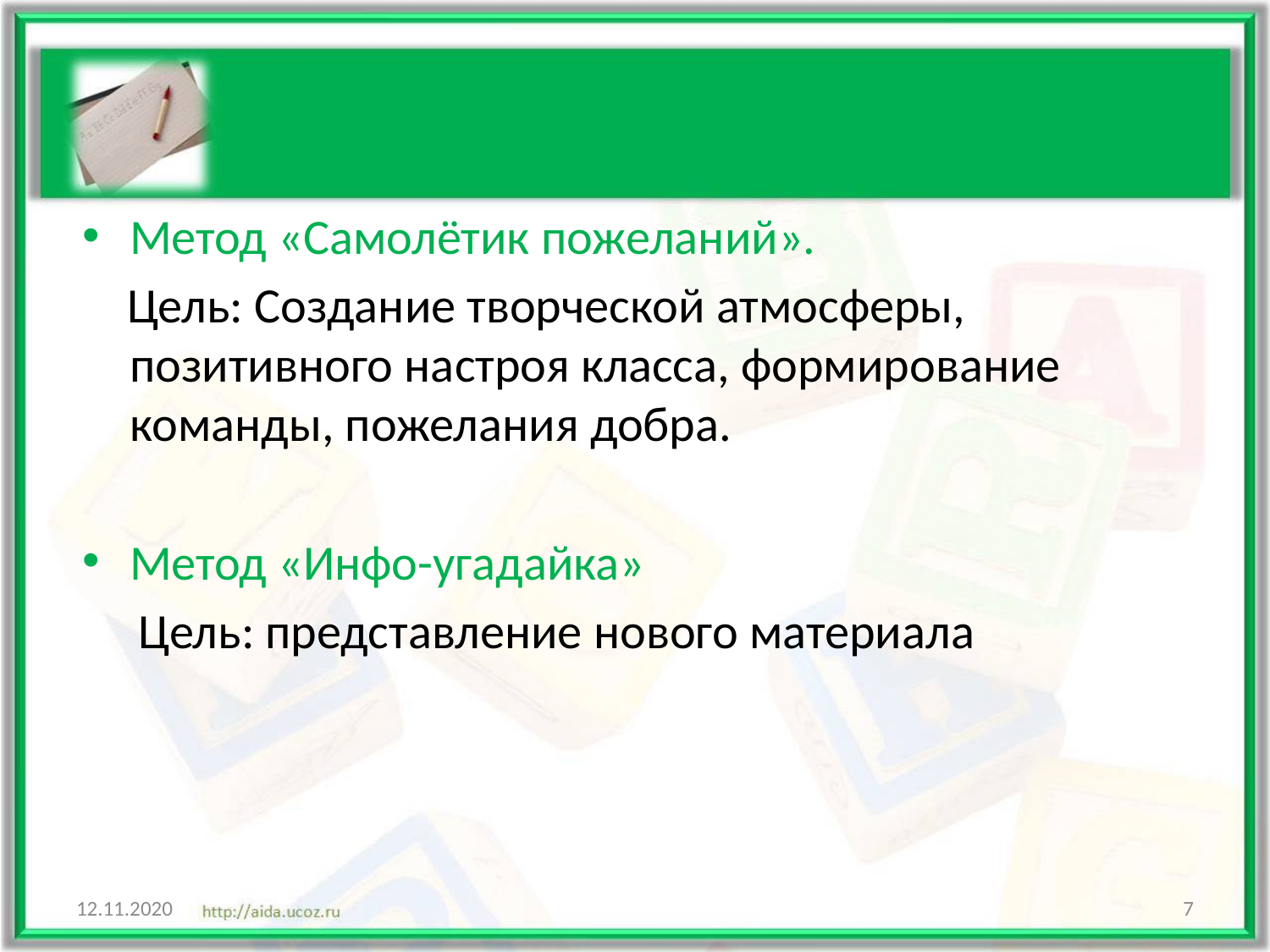

#
Метод «Самолётик пожеланий».
    Цель: Создание творческой атмосферы, позитивного настроя класса, формирование команды, пожелания добра.

Метод «Инфо-угадайка»
     Цель: представление нового материала

12.11.2020
7